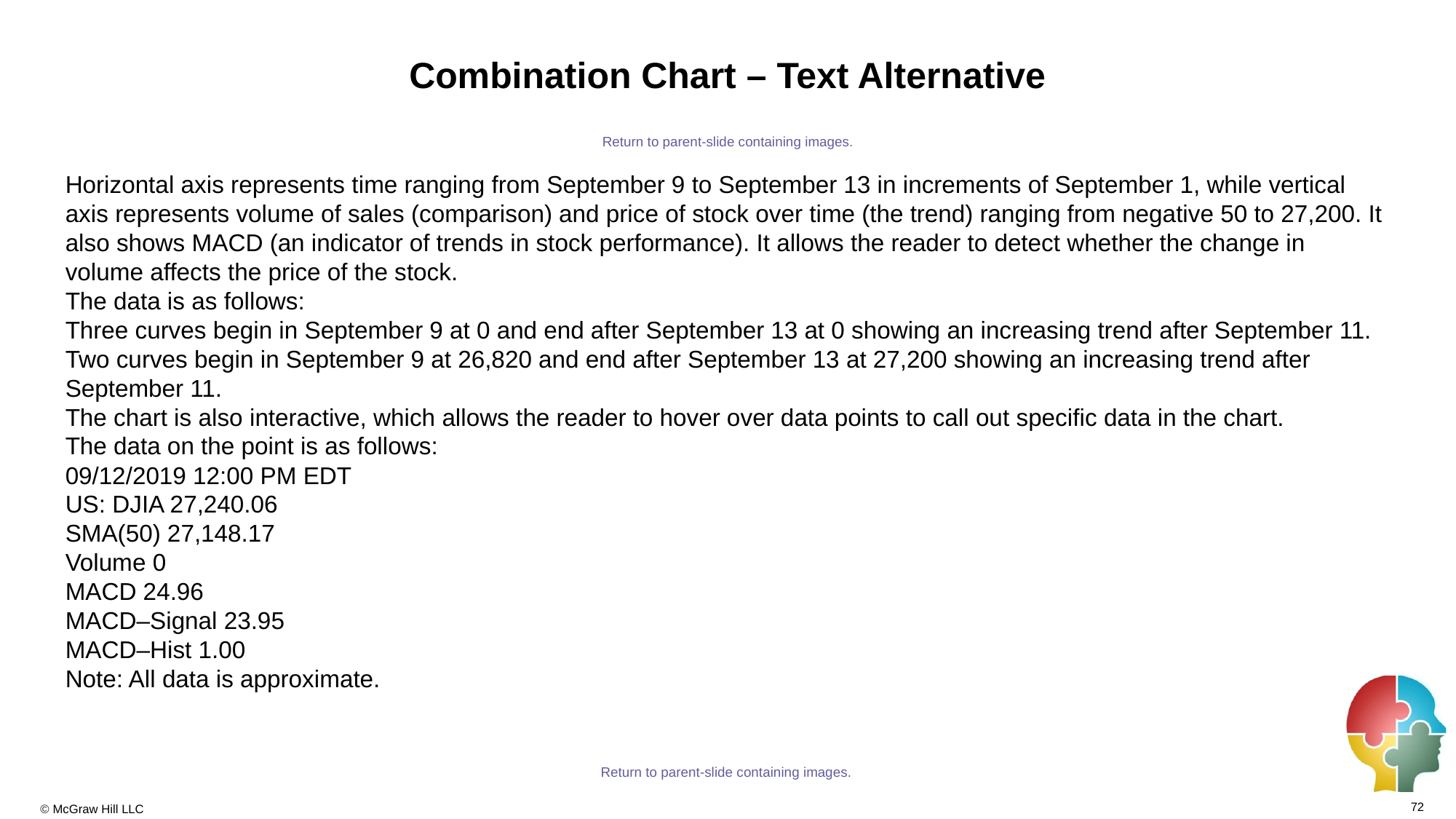

# Combination Chart – Text Alternative
Return to parent-slide containing images.
Horizontal axis represents time ranging from September 9 to September 13 in increments of September 1, while vertical axis represents volume of sales (comparison) and price of stock over time (the trend) ranging from negative 50 to 27,200. It also shows MACD (an indicator of trends in stock performance). It allows the reader to detect whether the change in volume affects the price of the stock.
The data is as follows:
Three curves begin in September 9 at 0 and end after September 13 at 0 showing an increasing trend after September 11.
Two curves begin in September 9 at 26,820 and end after September 13 at 27,200 showing an increasing trend after September 11.
The chart is also interactive, which allows the reader to hover over data points to call out specific data in the chart.
The data on the point is as follows:
09/12/2019 12:00 PM EDT
US: DJIA 27,240.06
SMA(50) 27,148.17
Volume 0
MACD 24.96
MACD–Signal 23.95
MACD–Hist 1.00
Note: All data is approximate.
Return to parent-slide containing images.
72